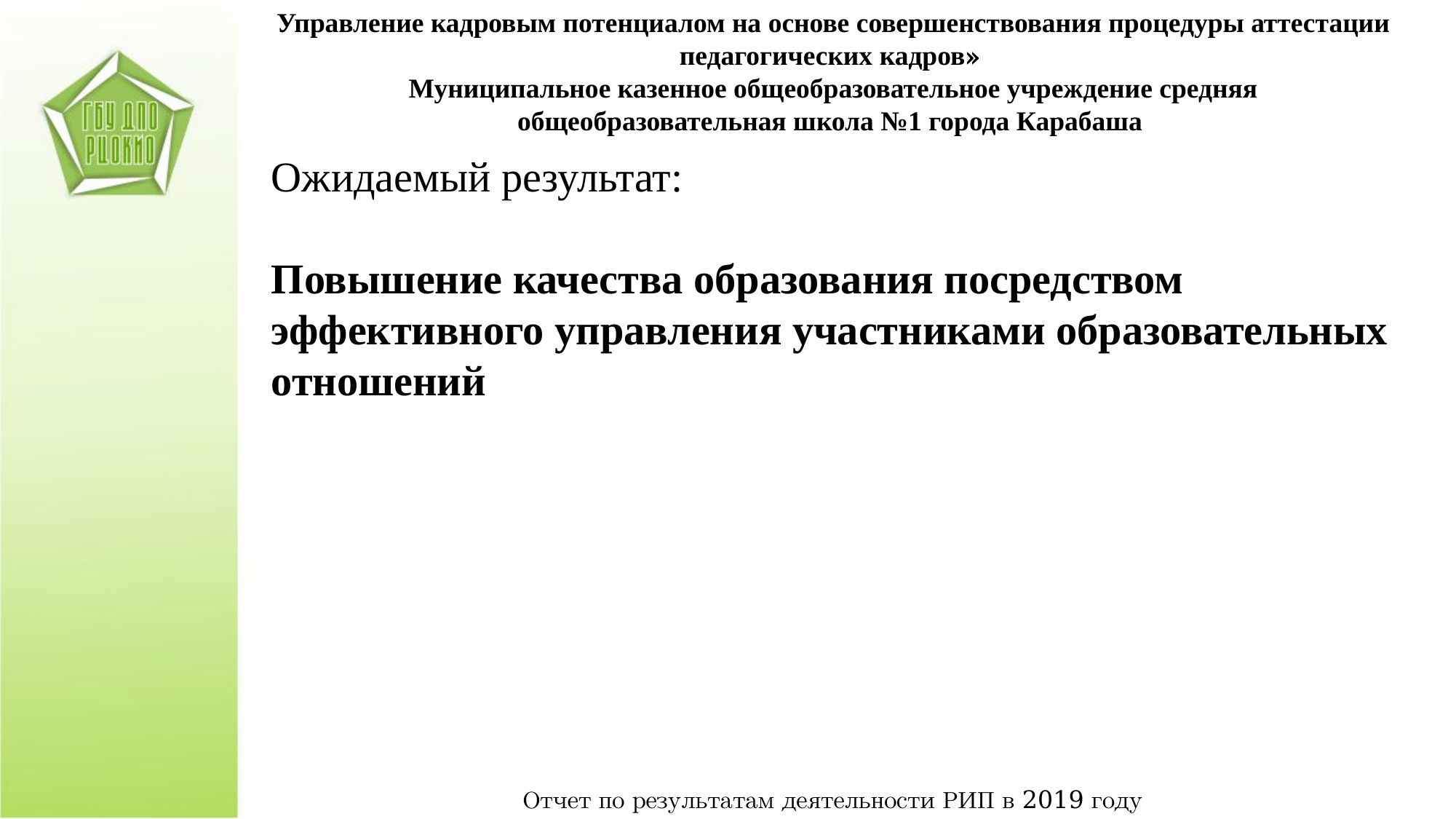

Управление кадровым потенциалом на основе совершенствования процедуры аттестации педагогических кадров»
Муниципальное казенное общеобразовательное учреждение средняя общеобразовательная школа №1 города Карабаша
Ожидаемый результат:

Повышение качества образования посредством эффективного управления участниками образовательных отношений
Отчет по результатам деятельности РИП в 2019 году